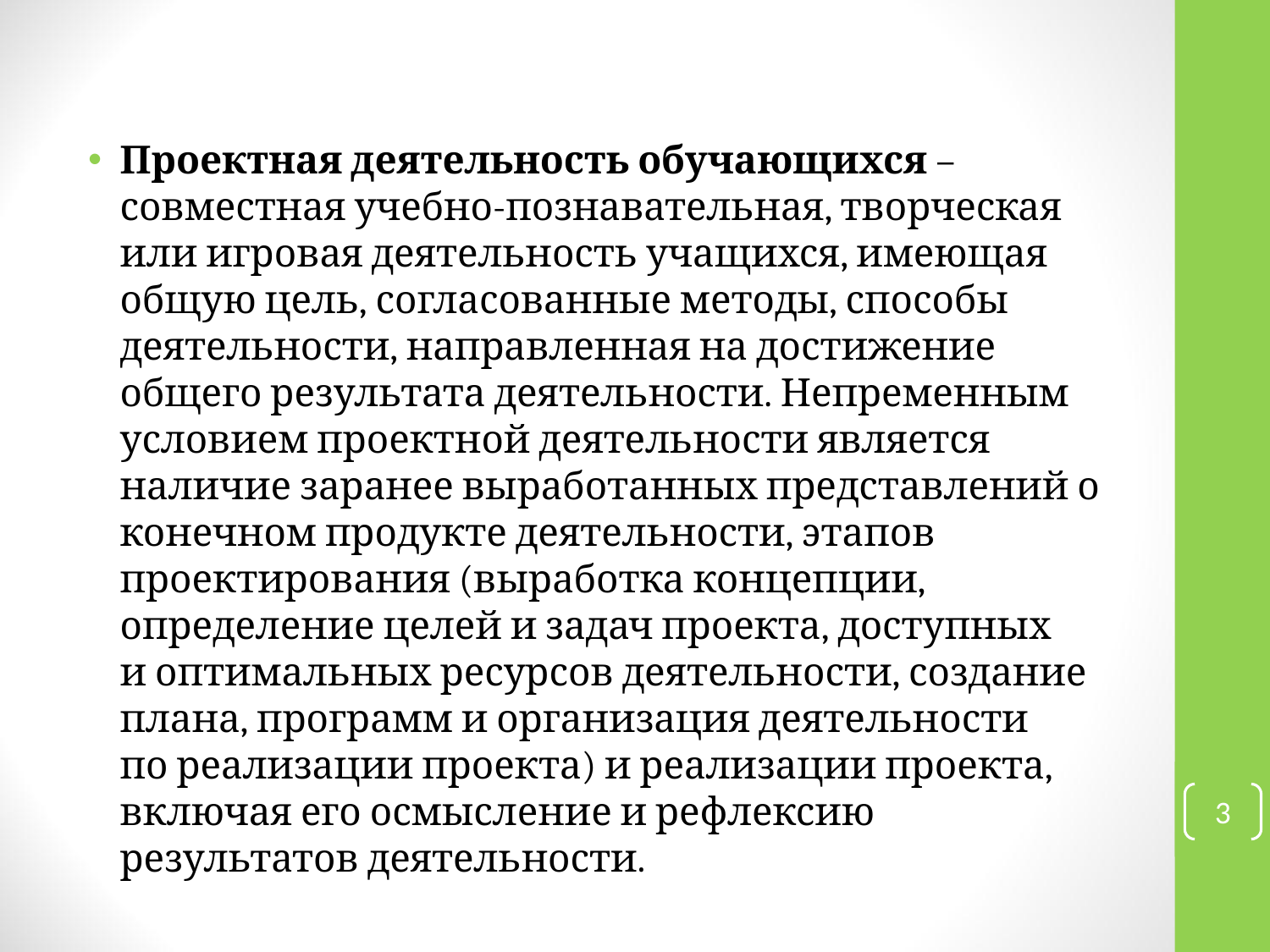

Проектная деятельность обучающихся – совместная учебно-познавательная, творческая или игровая деятельность учащихся, имеющая общую цель, согласованные методы, способы деятельности, направленная на достижение общего результата деятельности. Непременным условием проектной деятельности является наличие заранее выработанных представлений о конечном продукте деятельности, этапов проектирования (выработка концепции, определение целей и задач проекта, доступных и оптимальных ресурсов деятельности, создание плана, программ и организация деятельности по реализации проекта) и реализации проекта, включая его осмысление и рефлексию результатов деятельности.

3